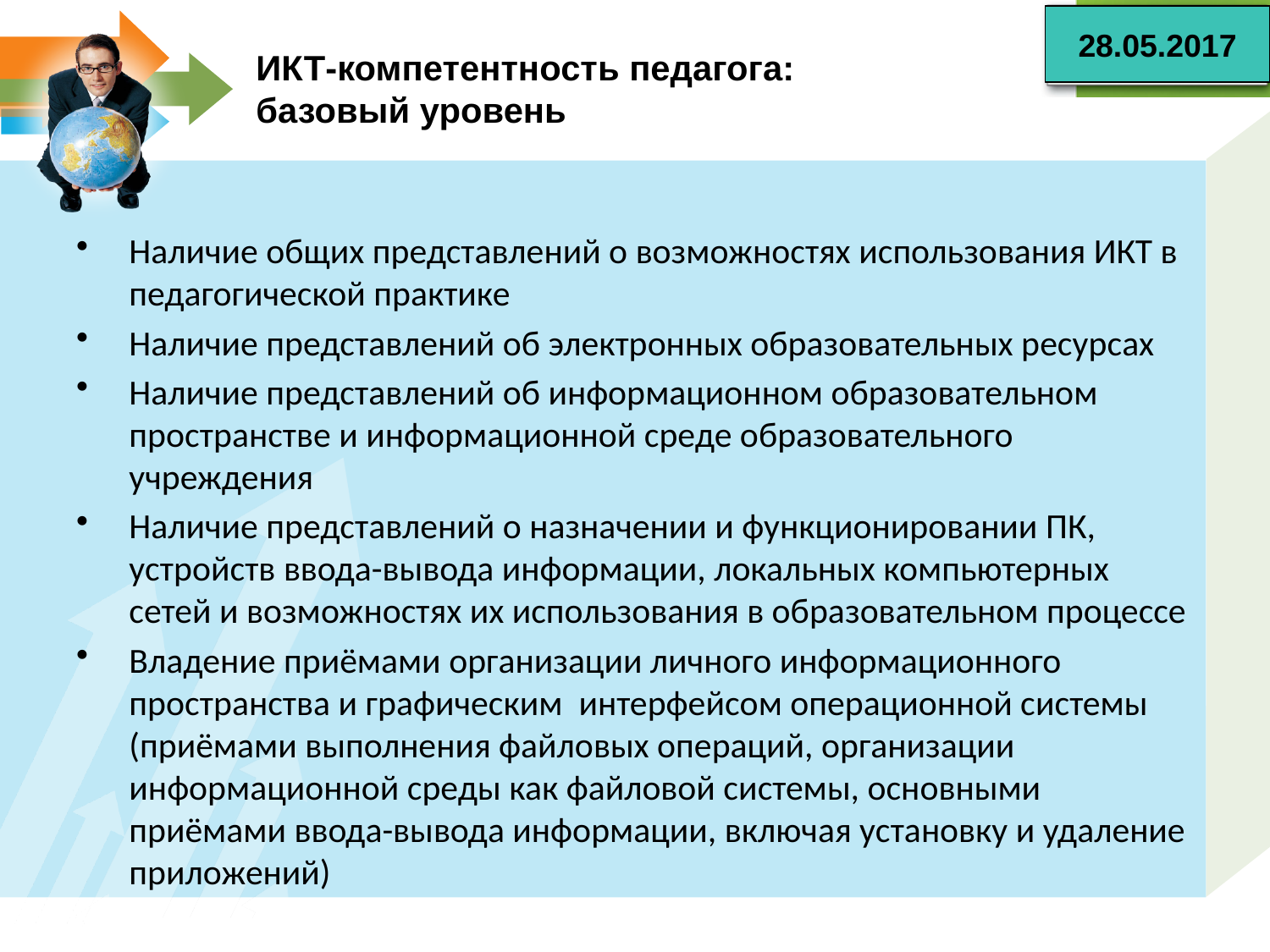

28.05.2017
# ИКТ-компетентность педагога: базовый уровень
Наличие общих представлений о возможностях использования ИКТ в педагогической практике
Наличие представлений об электронных образовательных ресурсах
Наличие представлений об информационном образовательном пространстве и информационной среде образовательного учреждения
Наличие представлений о назначении и функционировании ПК, устройств ввода-вывода информации, локальных компьютерных сетей и возможностях их использования в образовательном процессе
Владение приёмами организации личного информационного пространства и графическим  интерфейсом операционной системы (приёмами выполнения файловых операций, организации информационной среды как файловой системы, основными приёмами ввода-вывода информации, включая установку и удаление приложений)